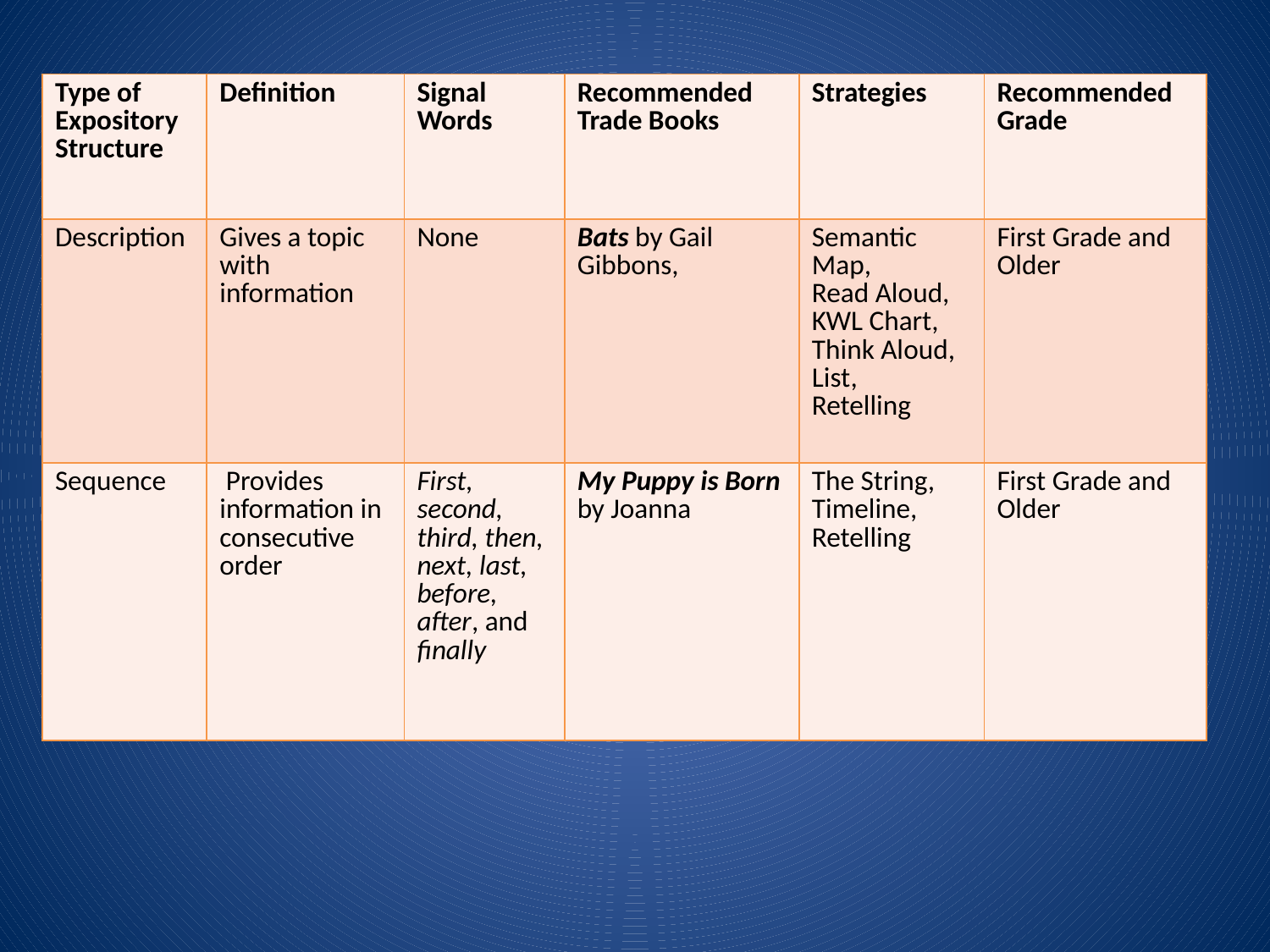

| Type of Expository Structure | Definition | Signal Words | Recommended Trade Books | Strategies | Recommended Grade |
| --- | --- | --- | --- | --- | --- |
| Description | Gives a topic with information | None | Bats by Gail Gibbons, | Semantic Map, Read Aloud, KWL Chart, Think Aloud, List, Retelling | First Grade and Older |
| Sequence | Provides information in consecutive order | First, second, third, then, next, last, before, after, and finally | My Puppy is Born by Joanna | The String, Timeline, Retelling | First Grade and Older |